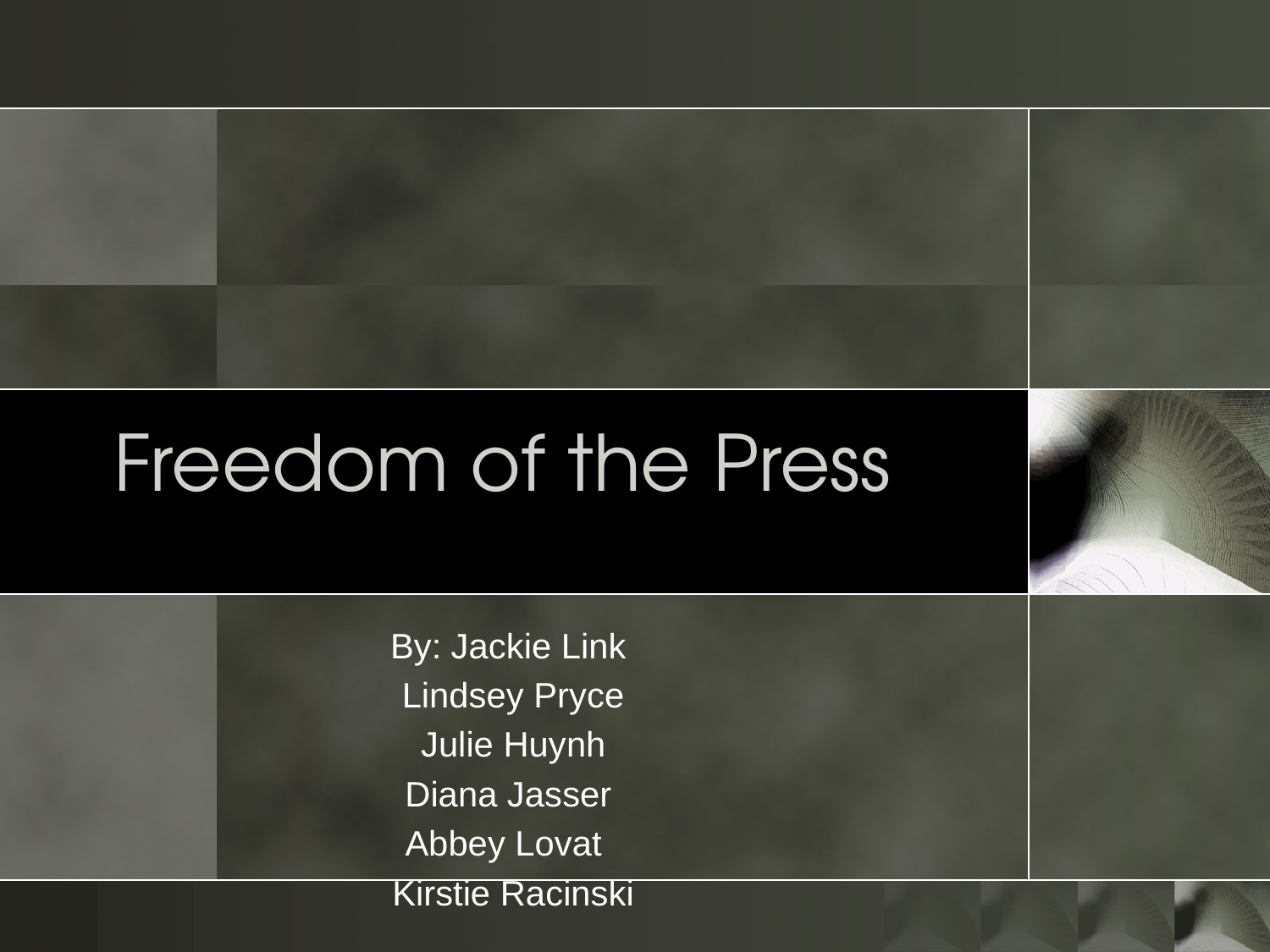

# Freedom of the Press

By: Jackie Link
Lindsey Pryce
Julie Huynh
Diana Jasser
Abbey Lovat
Kirstie Racinski